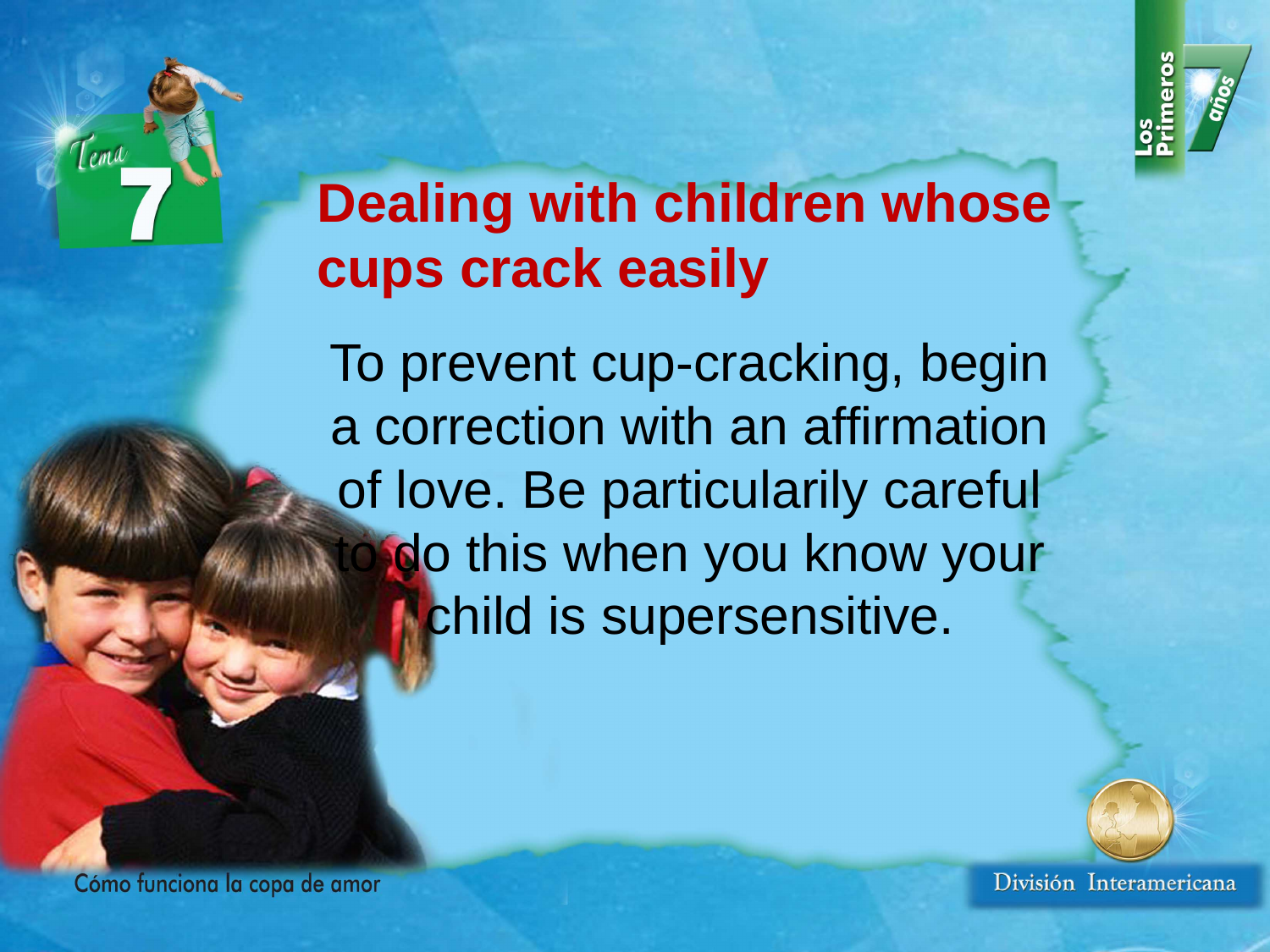

Dealing with children whose cups crack easily

To prevent cup-cracking, begin a correction with an affirmation of love. Be particularily careful to do this when you know your child is supersensitive.